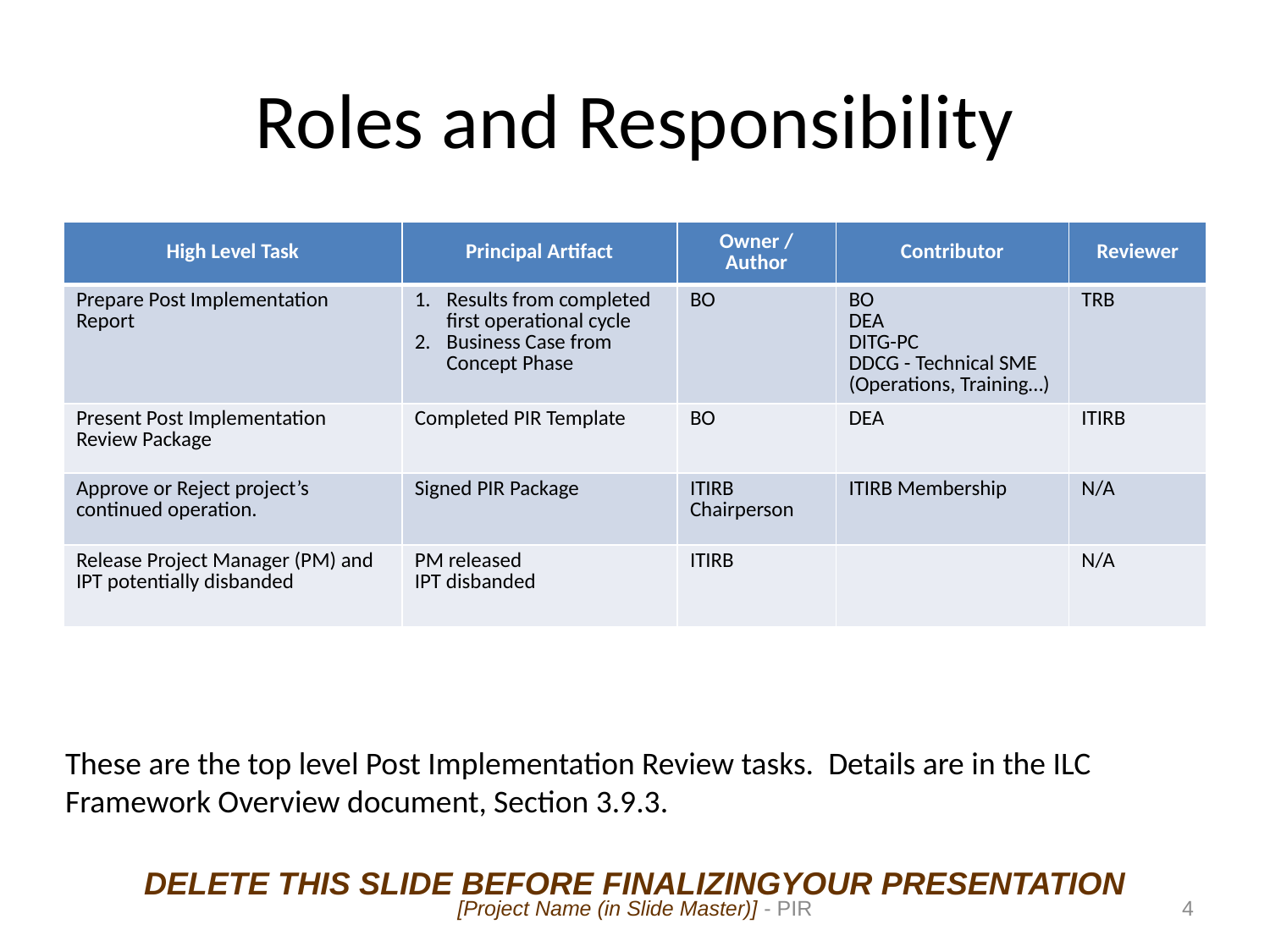

# Roles and Responsibility
| High Level Task | Principal Artifact | Owner / Author | Contributor | Reviewer |
| --- | --- | --- | --- | --- |
| Prepare Post Implementation Report | Results from completed first operational cycle Business Case from Concept Phase | BO | BO DEA DITG-PC DDCG - Technical SME (Operations, Training…) | TRB |
| Present Post Implementation Review Package | Completed PIR Template | BO | DEA | ITIRB |
| Approve or Reject project’s continued operation. | Signed PIR Package | ITIRB Chairperson | ITIRB Membership | N/A |
| Release Project Manager (PM) and IPT potentially disbanded | PM released IPT disbanded | ITIRB |  | N/A |
These are the top level Post Implementation Review tasks.  Details are in the ILC Framework Overview document, Section 3.9.3.
DELETE THIS SLIDE BEFORE FINALIZINGYOUR PRESENTATION
[Project Name (in Slide Master)] - PIR
4